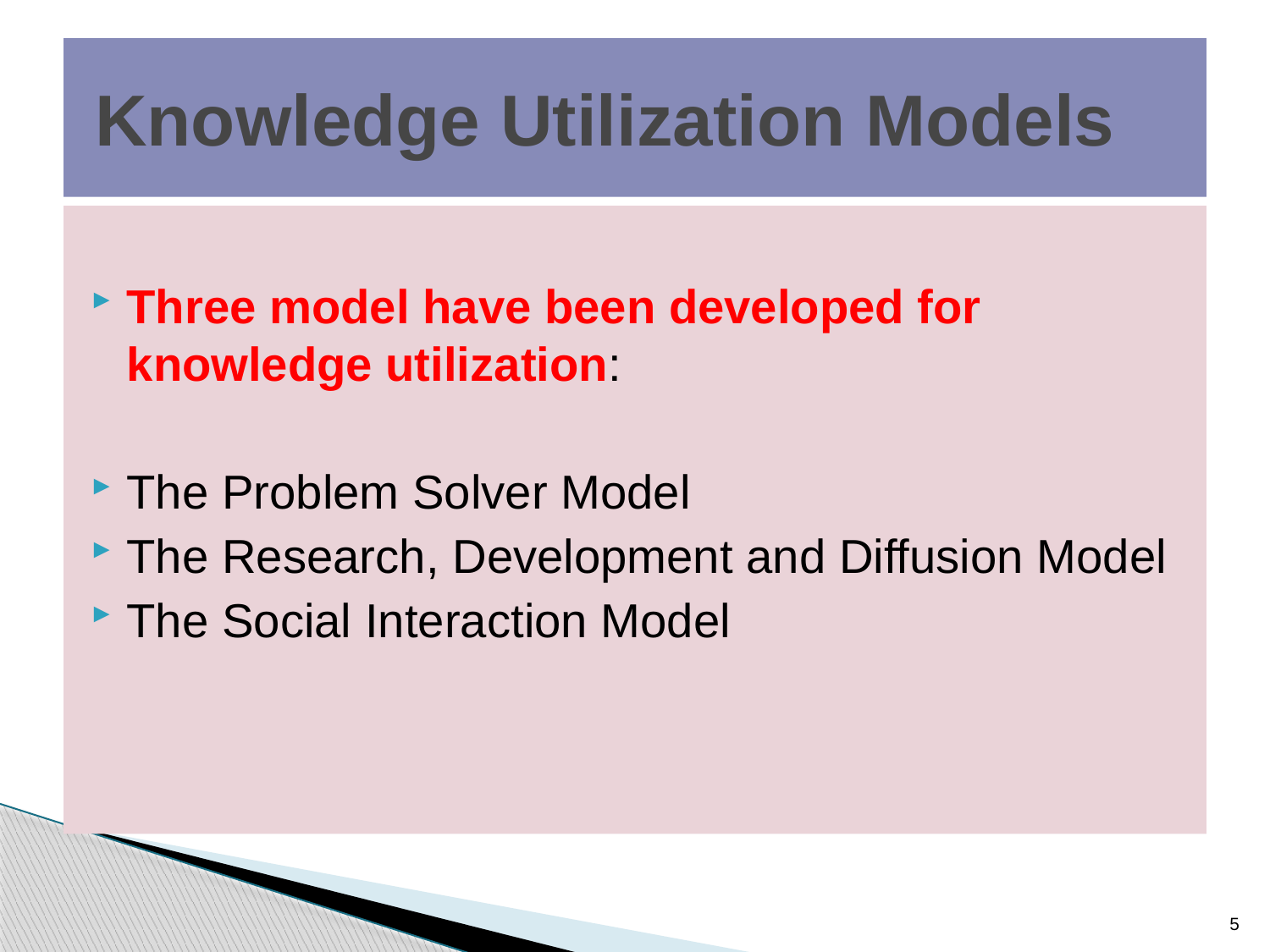

# Knowledge Utilization Models

Three model have been developed for knowledge utilization:

The Problem Solver Model
The Research, Development and Diffusion Model
The Social Interaction Model

5